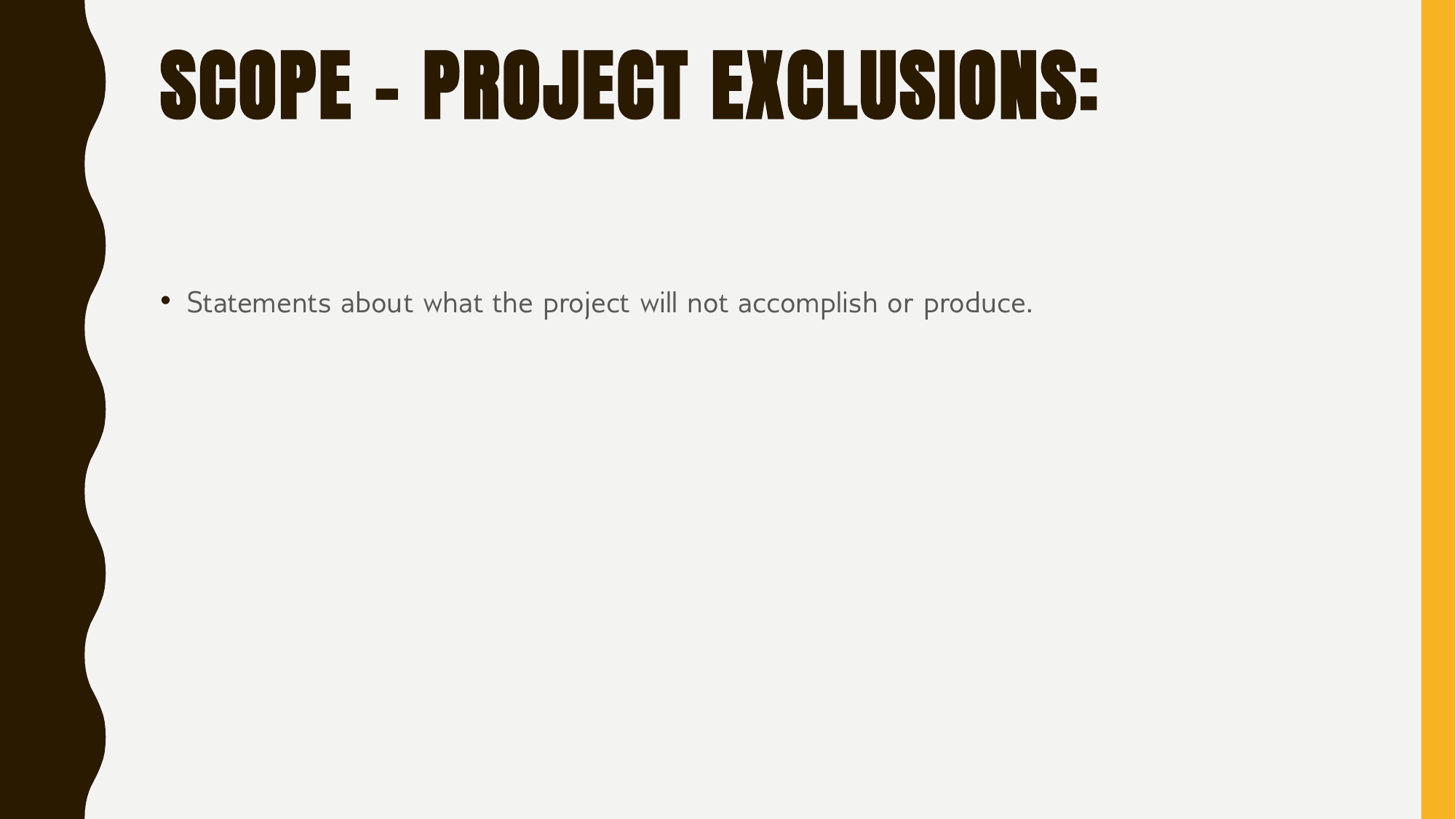

# Scope - Project Exclusions:
Statements about what the project will not accomplish or produce.